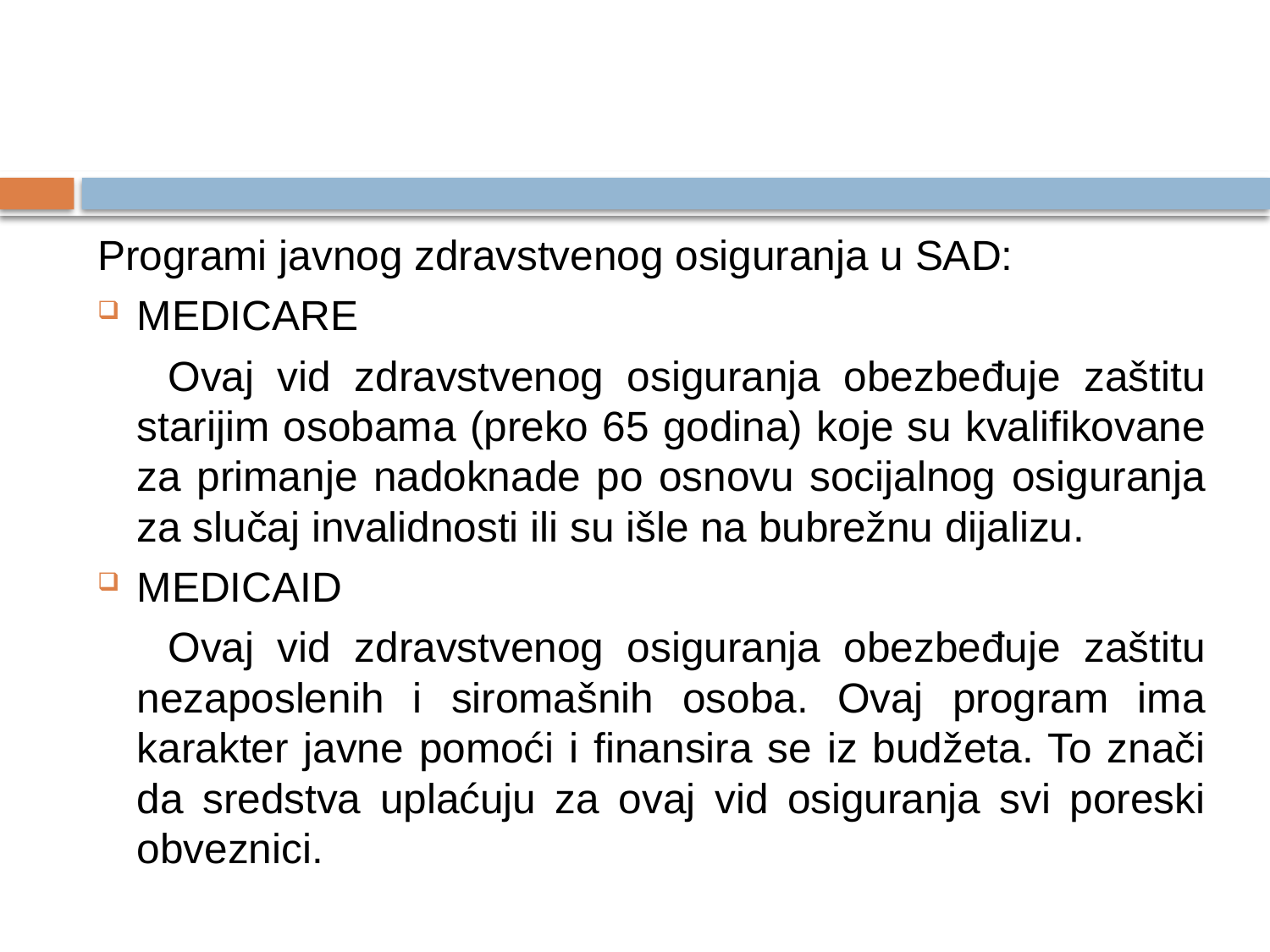

#
Programi javnog zdravstvenog osiguranja u SAD:
MEDICARE
   Ovaj vid zdravstvenog osiguranja obezbeđuje zaštitu starijim osobama (preko 65 godina) koje su kvalifikovane za primanje nadoknade po osnovu socijalnog osiguranja za slučaj invalidnosti ili su išle na bubrežnu dijalizu.
MEDICAID
   Ovaj vid zdravstvenog osiguranja obezbeđuje zaštitu nezaposlenih i siromašnih osoba. Ovaj program ima karakter javne pomoći i finansira se iz budžeta. To znači da sredstva uplaćuju za ovaj vid osiguranja svi poreski obveznici.